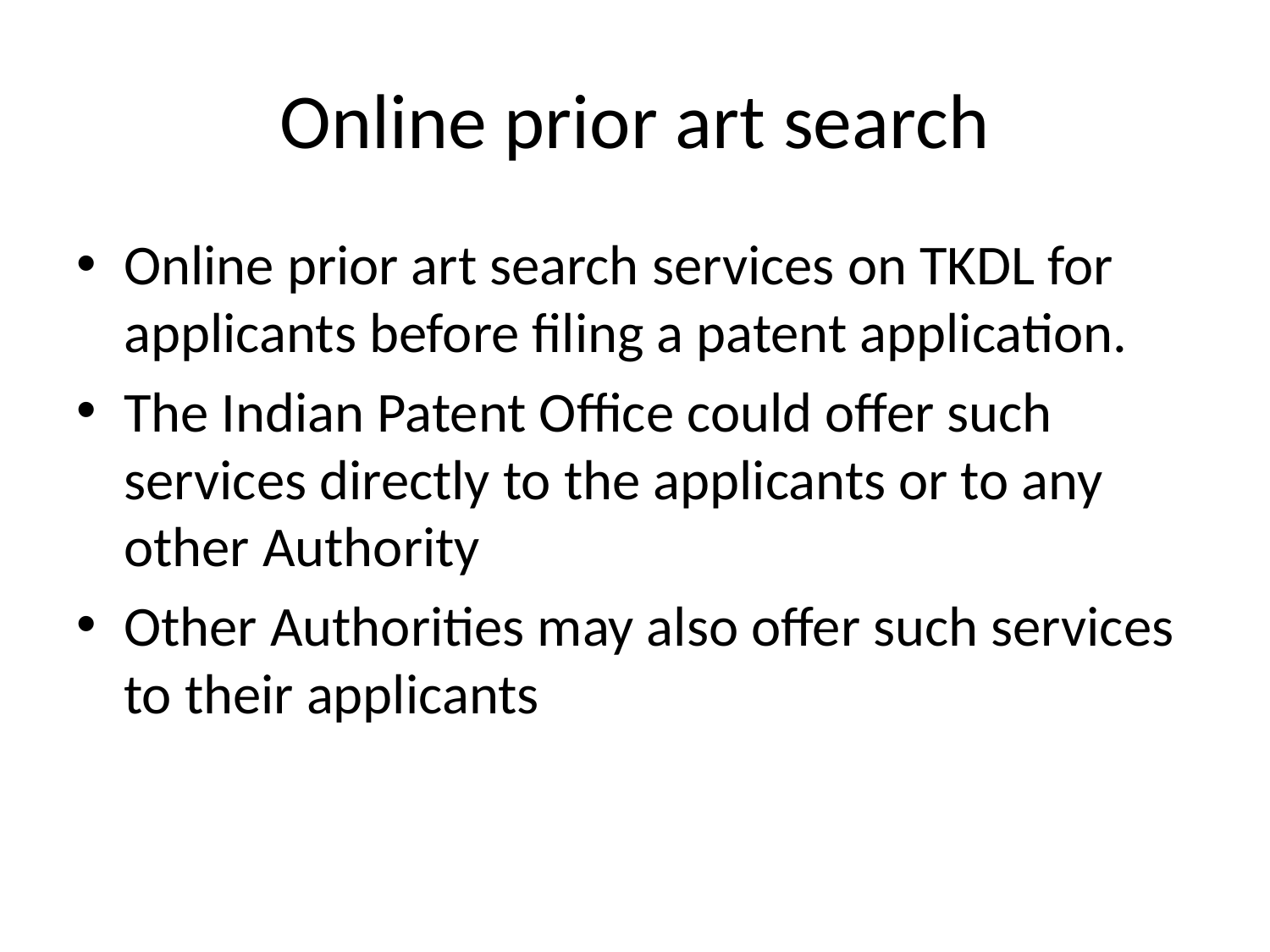

# Online prior art search
Online prior art search services on TKDL for applicants before filing a patent application.
The Indian Patent Office could offer such services directly to the applicants or to any other Authority
Other Authorities may also offer such services to their applicants